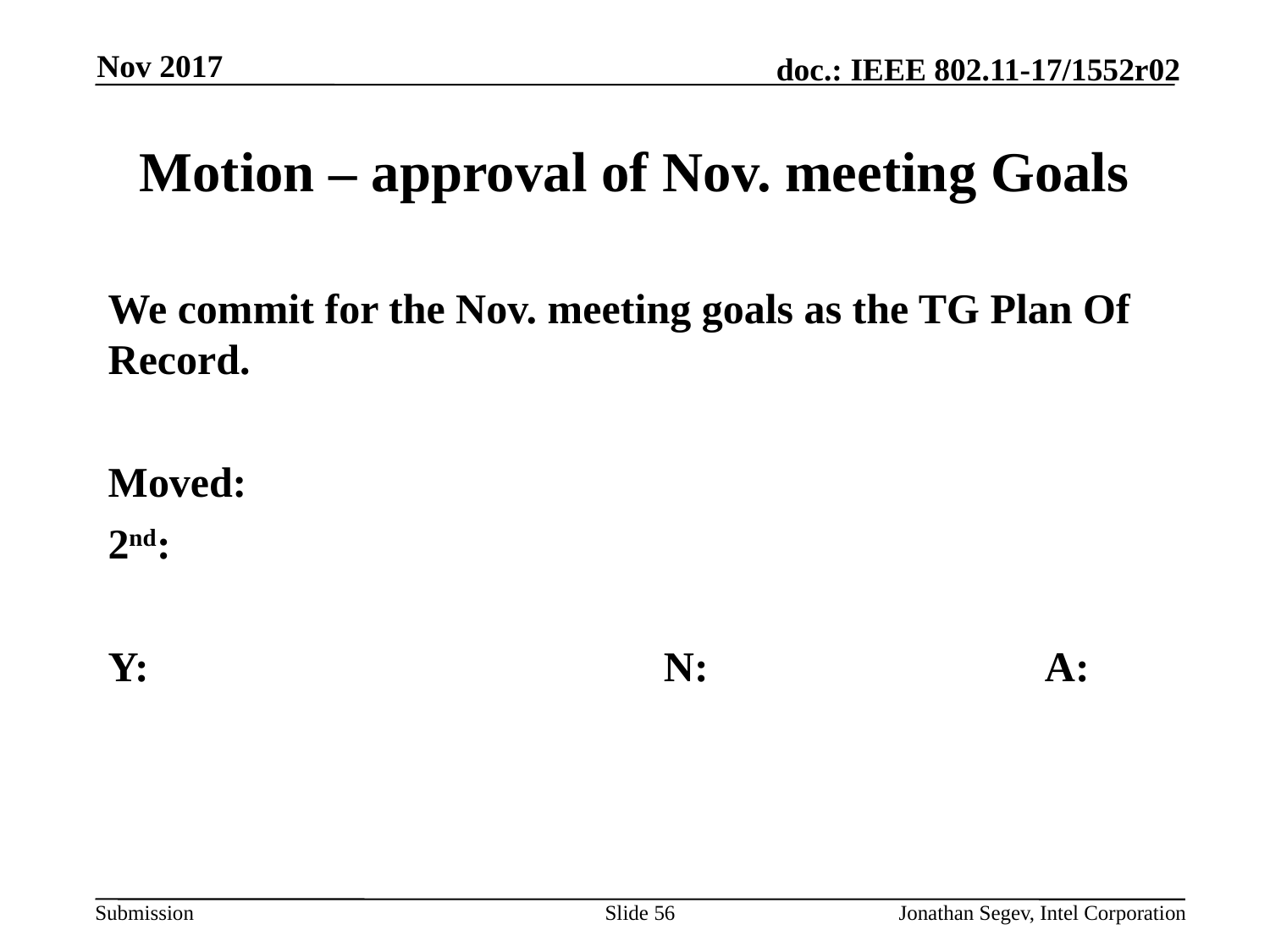

Nov 2017
# Motion – approval of Nov. meeting Goals
We commit for the Nov. meeting goals as the TG Plan Of Record.

Moved:
2nd:

Y: 				N: 			A:
Slide 56
Jonathan Segev, Intel Corporation